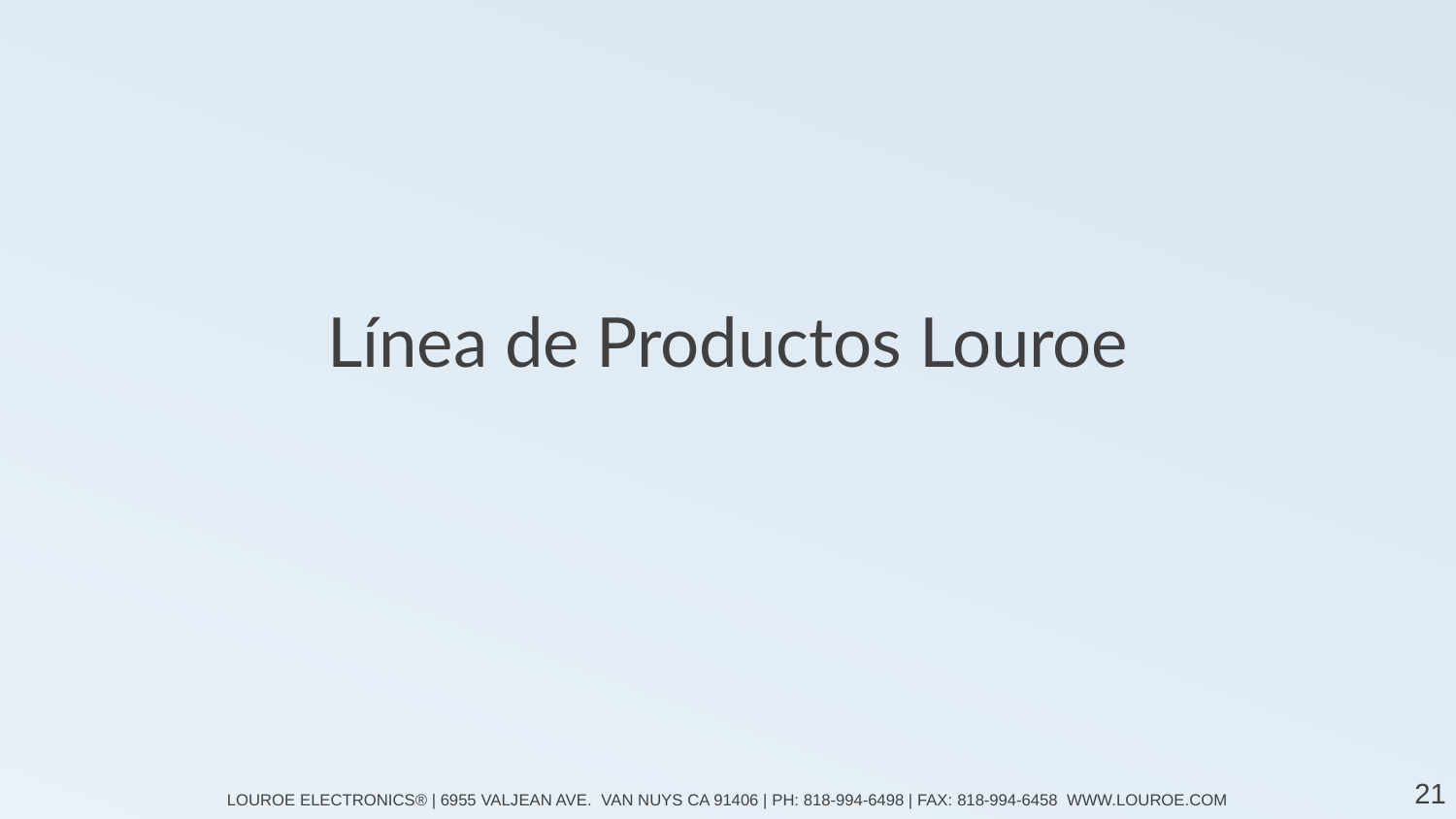

Línea de Productos Louroe
21
LOUROE ELECTRONICS® | 6955 VALJEAN AVE.  VAN NUYS CA 91406 | PH: 818-994-6498 | FAX: 818-994-6458  WWW.LOUROE.COM